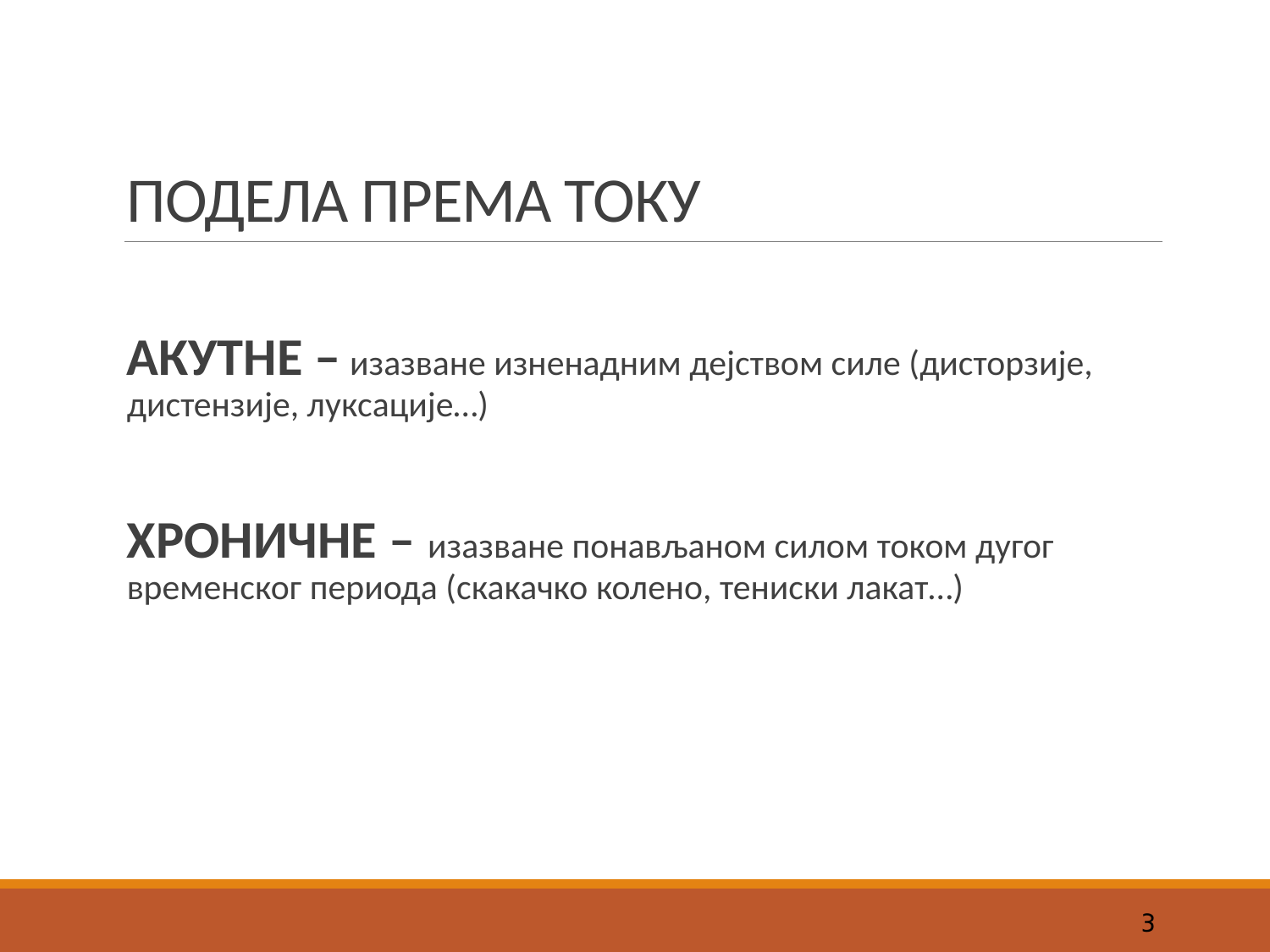

# ПОДЕЛА ПРЕМА ТОКУ

АКУТНЕ – изазване изненадним дејством силе (дисторзије, дистензије, луксације…)

ХРОНИЧНЕ – изазване понављаном силом током дугог временског периода (скакачко колено, тениски лакат…)
3